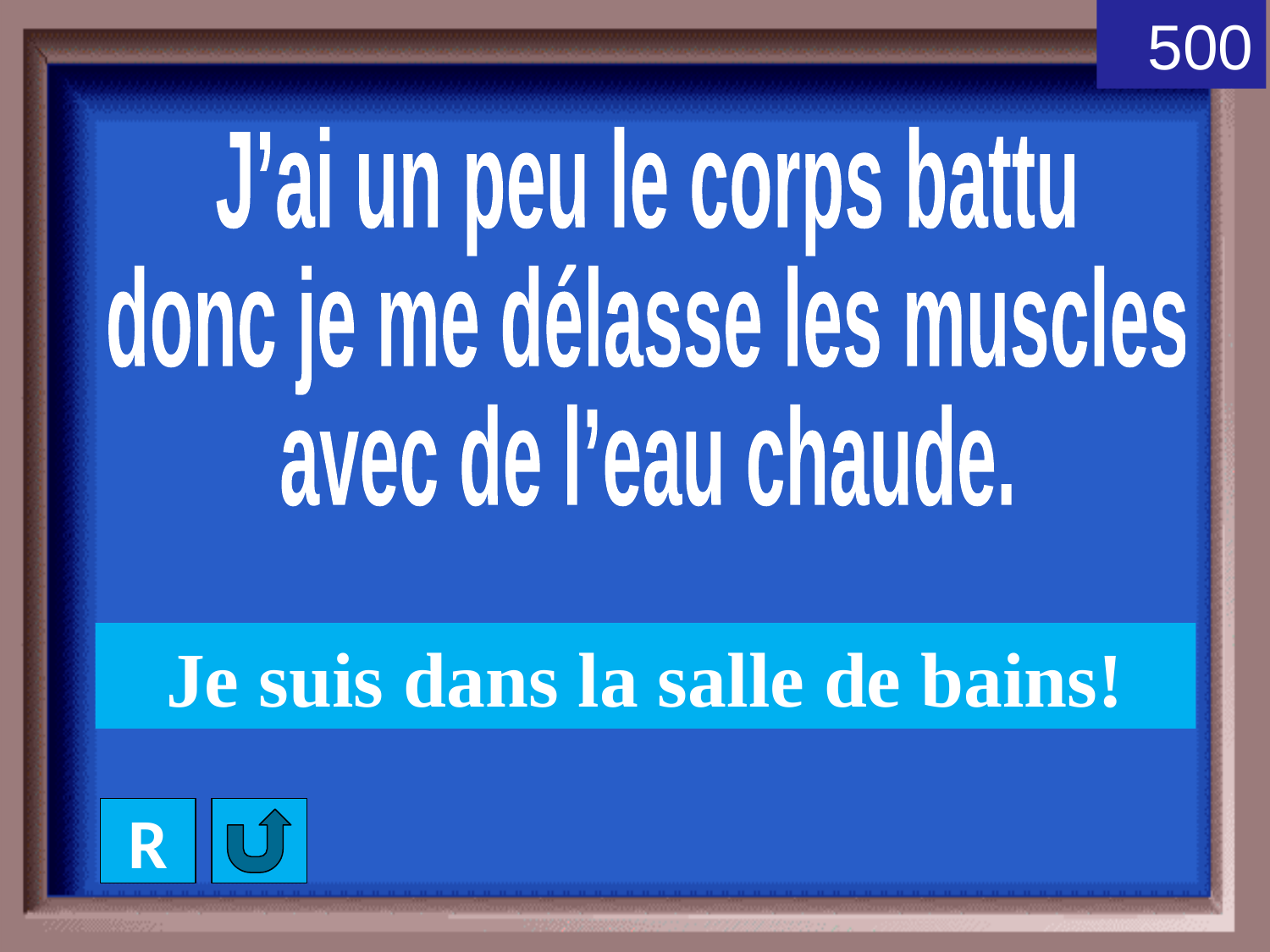

500
J’ai un peu le corps battu
donc je me délasse les muscles
avec de l’eau chaude.

Je suis dans la salle de bains!
R